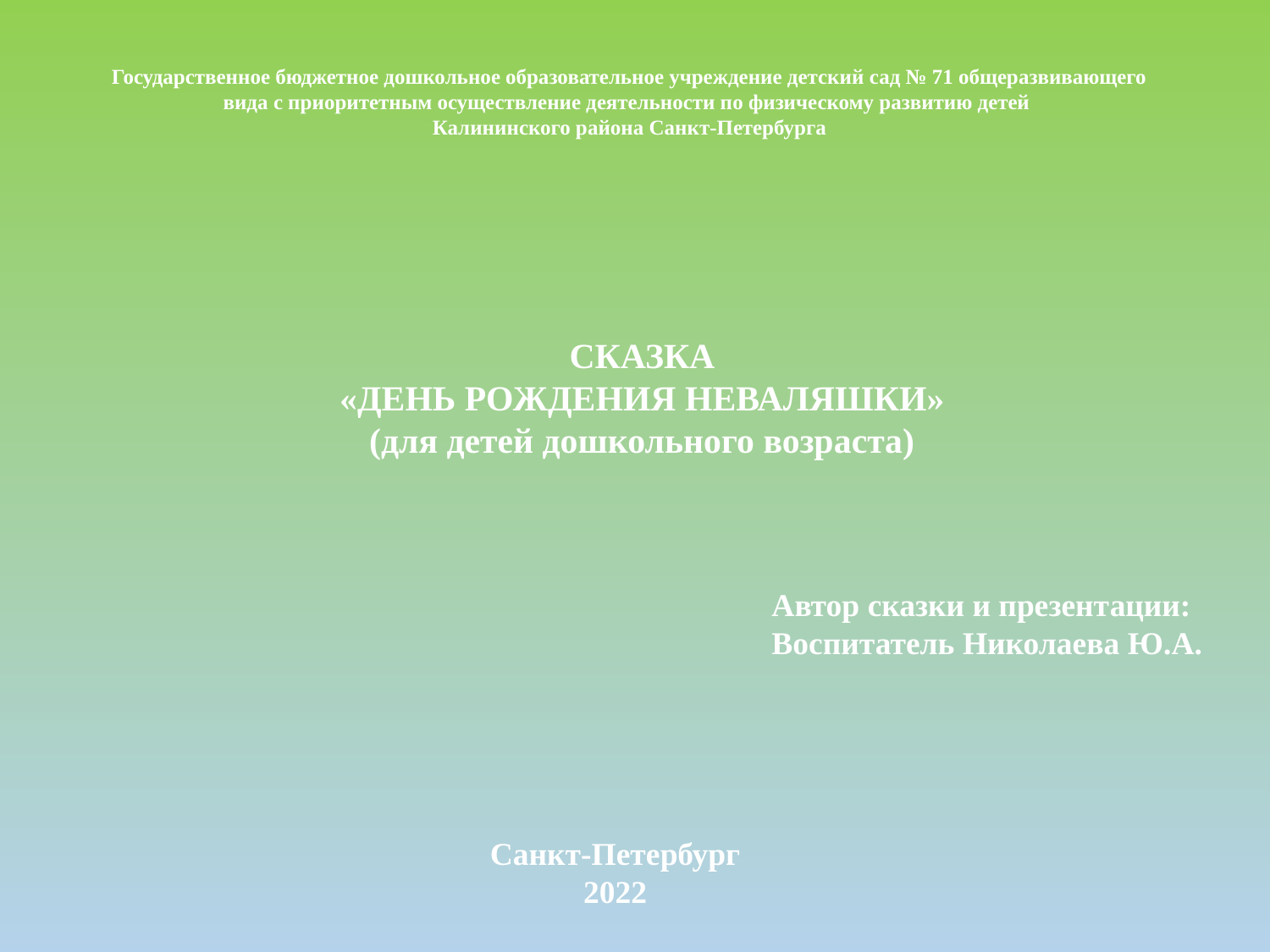

Государственное бюджетное дошкольное образовательное учреждение детский сад № 71 общеразвивающего вида с приоритетным осуществление деятельности по физическому развитию детей
Калининского района Санкт-Петербурга
СКАЗКА
«ДЕНЬ РОЖДЕНИЯ НЕВАЛЯШКИ»
(для детей дошкольного возраста)
Автор сказки и презентации: Воспитатель Николаева Ю.А.

Санкт-Петербург
2022